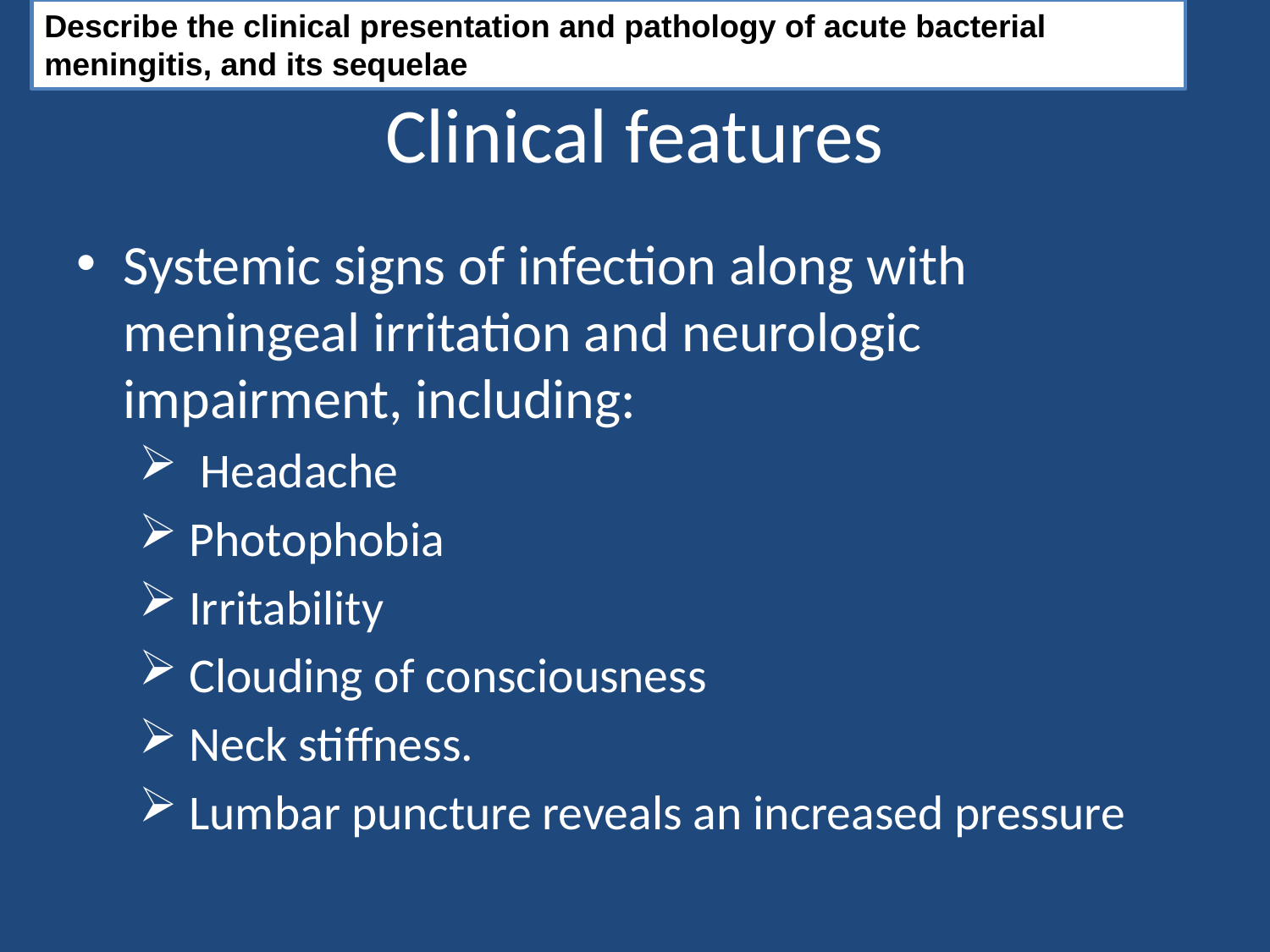

Describe the clinical presentation and pathology of acute bacterial meningitis, and its sequelae
# Clinical features
Systemic signs of infection along with  meningeal irritation and neurologic impairment, including:
  Headache
 Photophobia
 Irritability
 Clouding of consciousness
 Neck stiffness.
 Lumbar puncture reveals an increased pressure